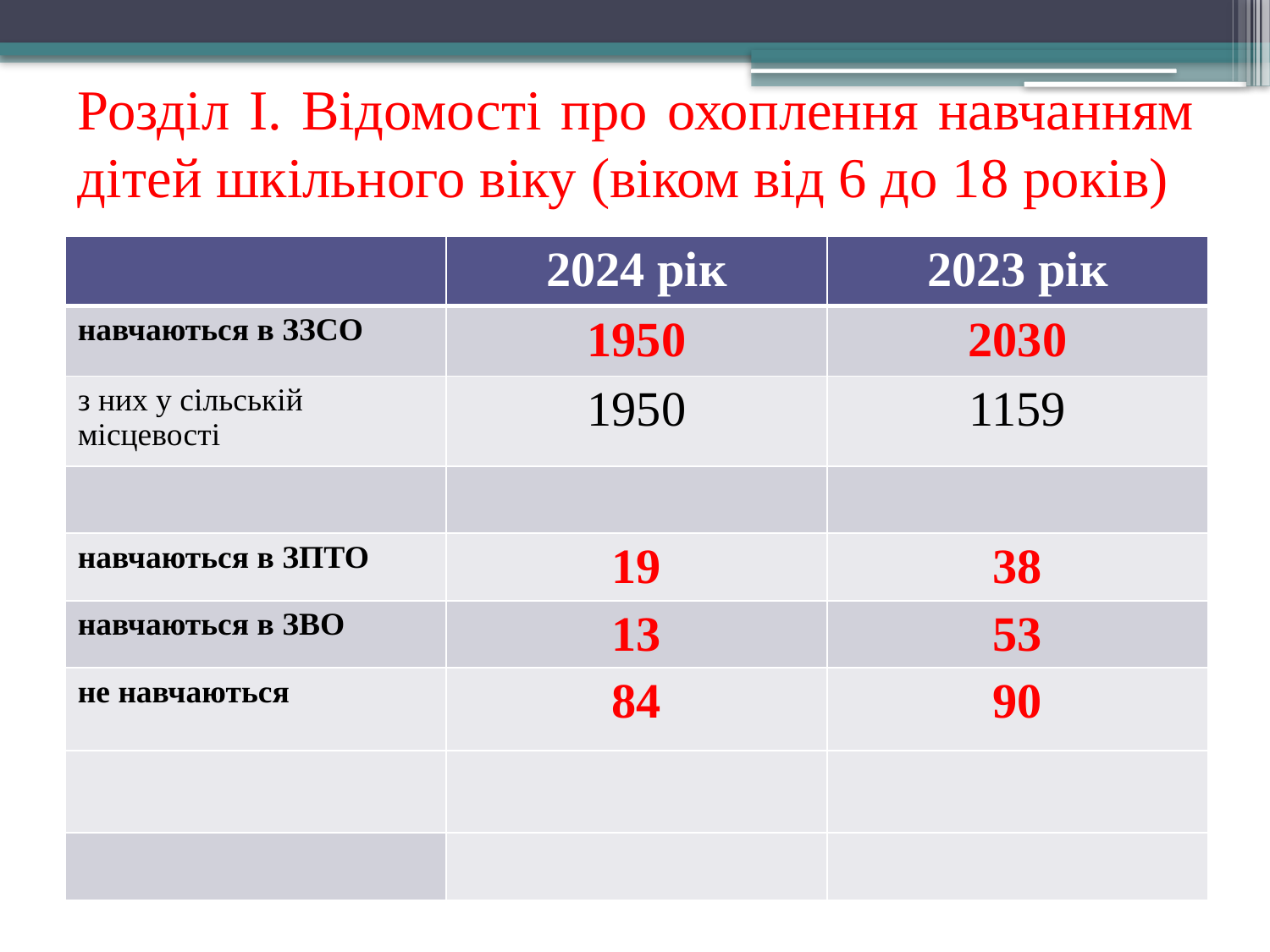

Розділ І. Відомості про охоплення навчанням дітей шкільного віку (віком від 6 до 18 років)
|  | 2024 рік | 2023 рік |
| --- | --- | --- |
| навчаються в ЗЗСО | 1950 | 2030 |
| з них у сільській місцевості | 1950 | 1159 |
|  |  |  |
| навчаються в ЗПТО | 19 | 38 |
| навчаються в ЗВО | 13 | 53 |
| не навчаються | 84 | 90 |
|  |  |  |
|  |  |  |